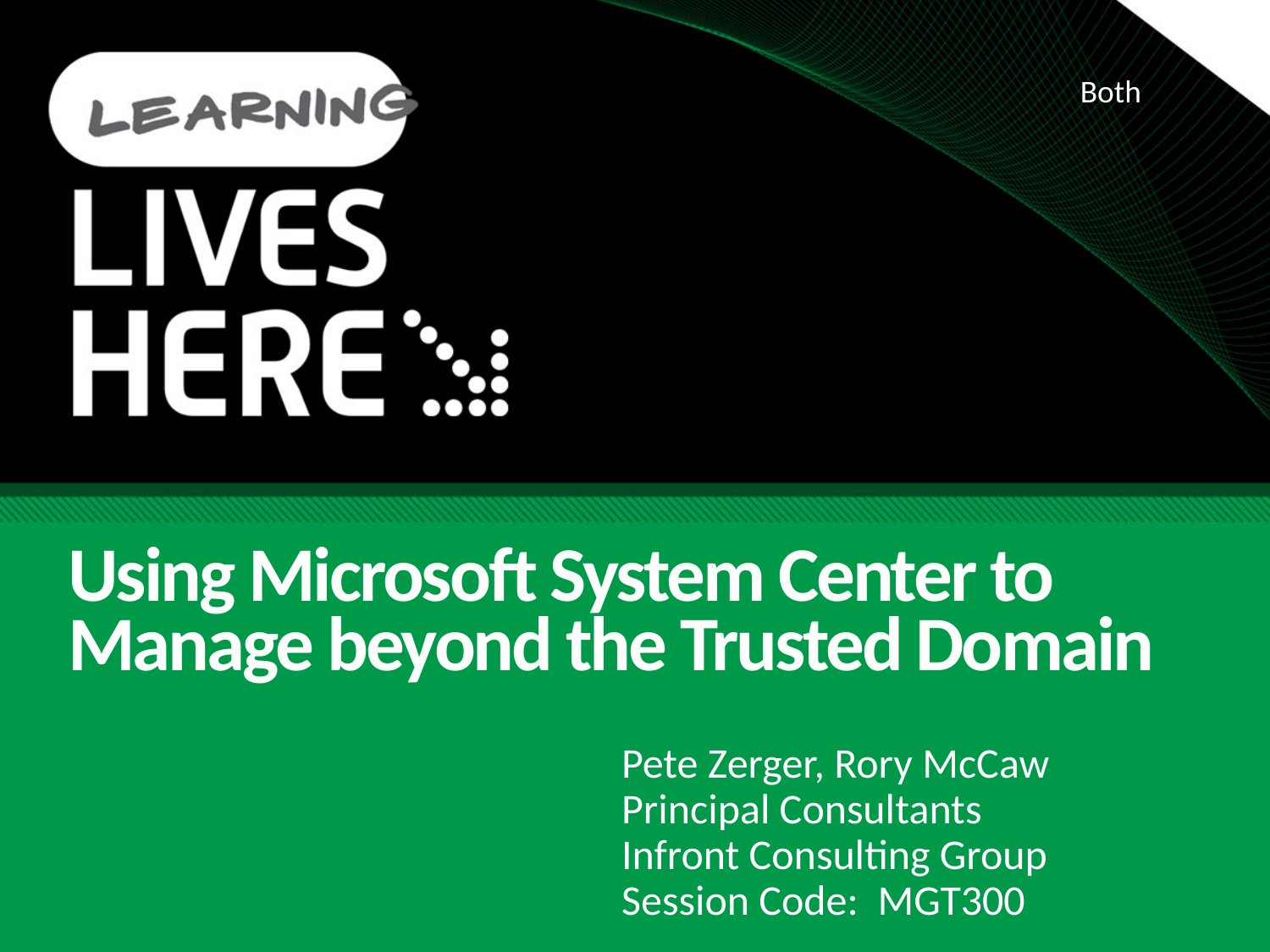

Both
# Using Microsoft System Center to Manage beyond the Trusted Domain
Pete Zerger, Rory McCaw
Principal Consultants
Infront Consulting Group
Session Code:  MGT300